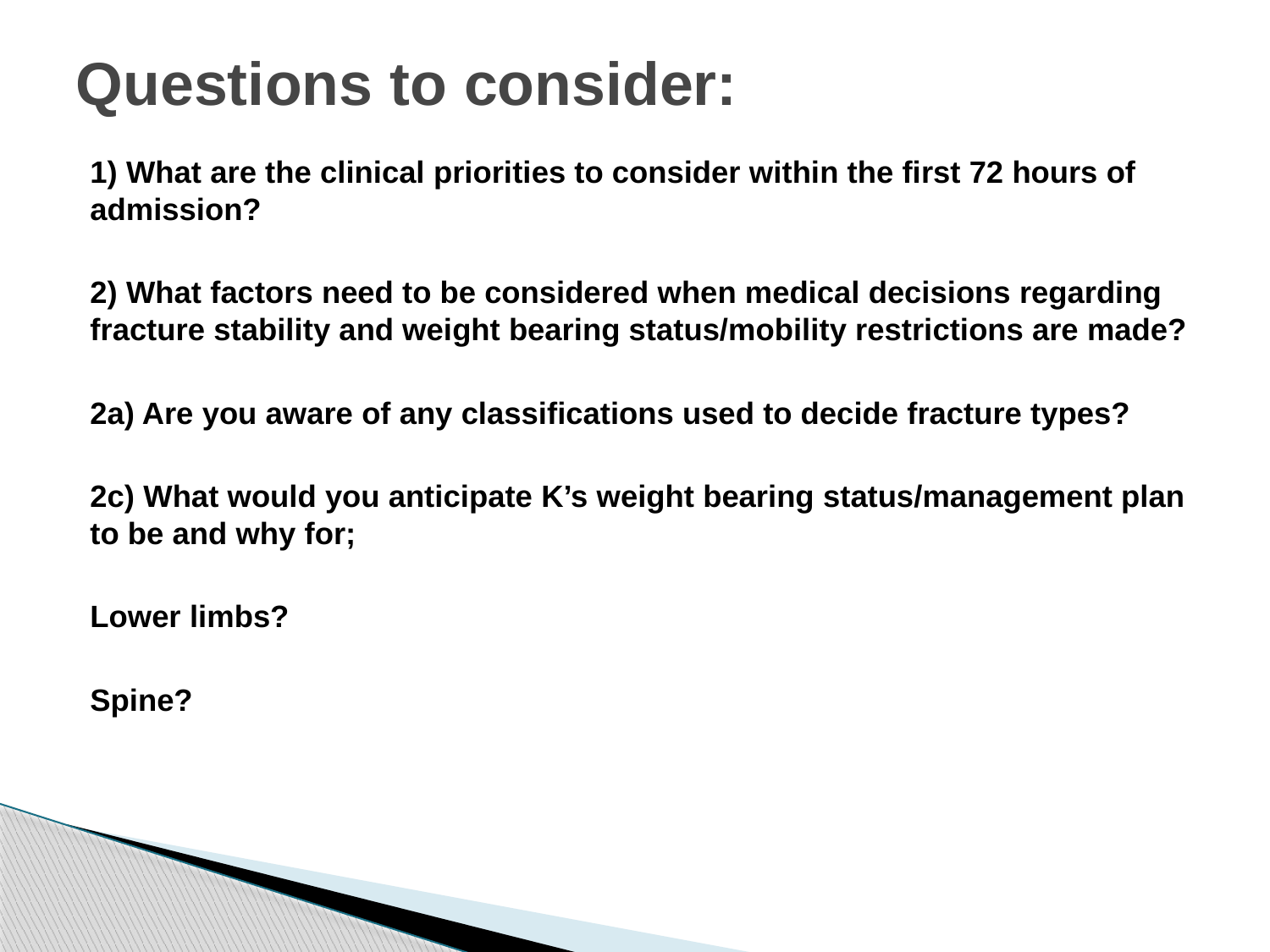

# Questions to consider:
1) What are the clinical priorities to consider within the first 72 hours of admission?

2) What factors need to be considered when medical decisions regarding fracture stability and weight bearing status/mobility restrictions are made?

2a) Are you aware of any classifications used to decide fracture types?

2c) What would you anticipate K’s weight bearing status/management plan to be and why for;

Lower limbs?

Spine?